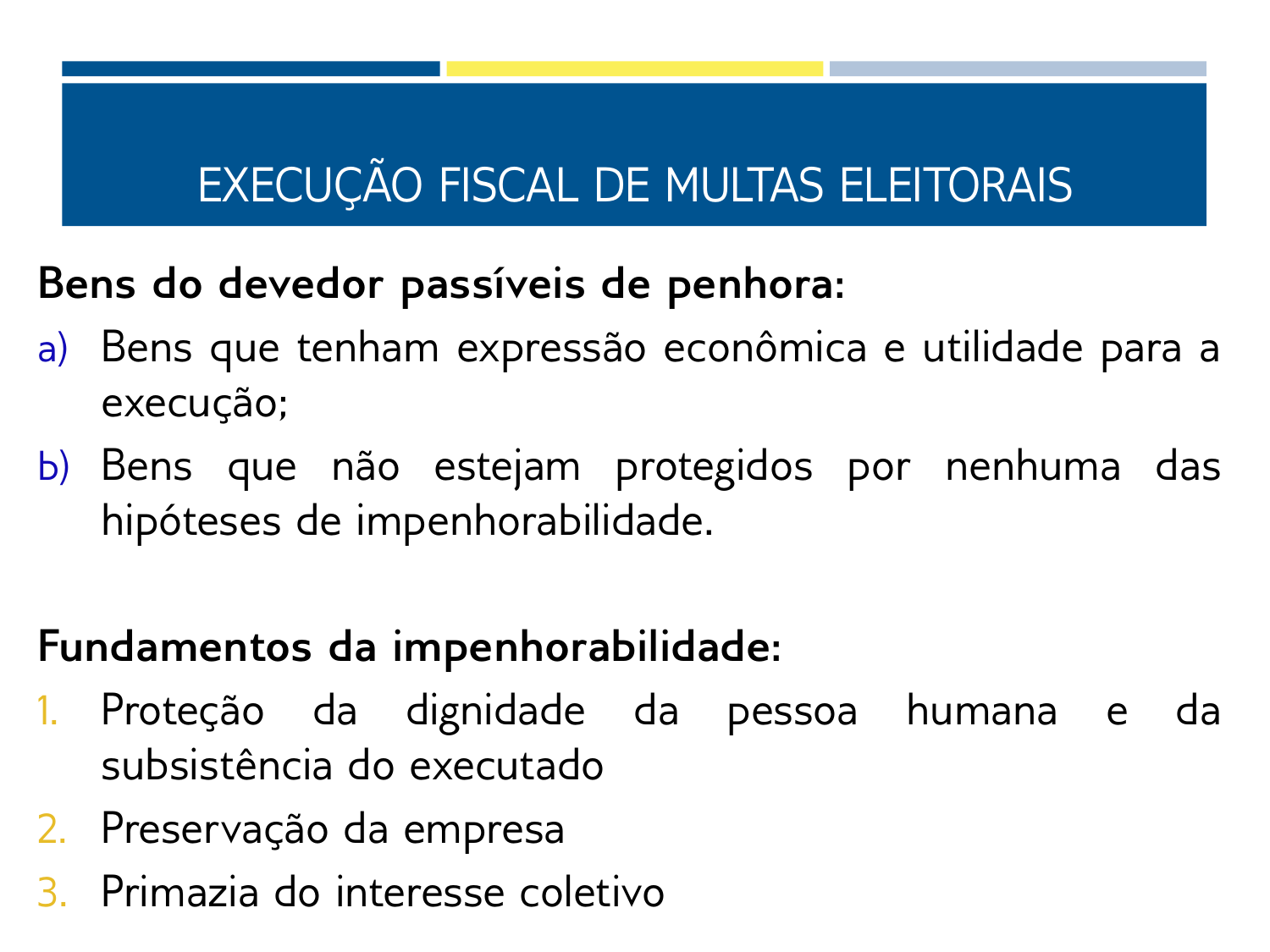

# EXECUÇÃO FISCAL DE MULTAS ELEITORAIS
Bens do devedor passíveis de penhora:
Bens que tenham expressão econômica e utilidade para a execução;
Bens que não estejam protegidos por nenhuma das hipóteses de impenhorabilidade.

Fundamentos da impenhorabilidade:
Proteção da dignidade da pessoa humana e da subsistência do executado
Preservação da empresa
Primazia do interesse coletivo